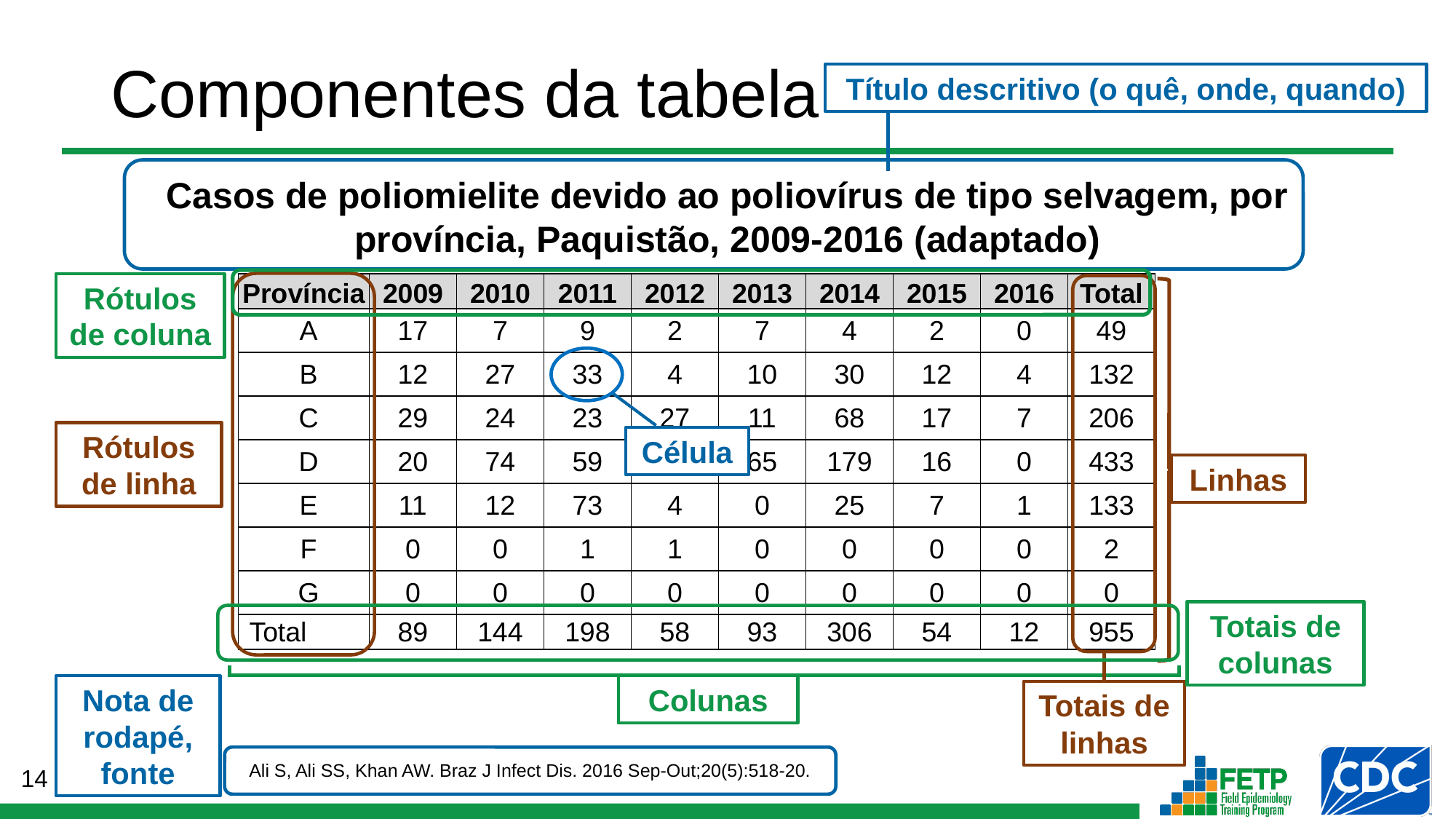

# Componentes da tabela
Título descritivo (o quê, onde, quando)

Casos de poliomielite devido ao poliovírus de tipo selvagem, por província, Paquistão, 2009-2016 (adaptado)

Rótulos de coluna

Rótulos de linha
| Província | 2009 | 2010 | 2011 | 2012 | 2013 | 2014 | 2015 | 2016 | Total |
| --- | --- | --- | --- | --- | --- | --- | --- | --- | --- |
| A | 17 | 7 | 9 | 2 | 7 | 4 | 2 | 0 | 49 |
| B | 12 | 27 | 33 | 4 | 10 | 30 | 12 | 4 | 132 |
| C | 29 | 24 | 23 | 27 | 11 | 68 | 17 | 7 | 206 |
| D | 20 | 74 | 59 | 20 | 65 | 179 | 16 | 0 | 433 |
| E | 11 | 12 | 73 | 4 | 0 | 25 | 7 | 1 | 133 |
| F | 0 | 0 | 1 | 1 | 0 | 0 | 0 | 0 | 2 |
| G | 0 | 0 | 0 | 0 | 0 | 0 | 0 | 0 | 0 |
| Total | 89 | 144 | 198 | 58 | 93 | 306 | 54 | 12 | 955 |

Totais de linhas

Linhas

Célula
Totais de colunas

Colunas
Nota de rodapé, fonte

Ali S, Ali SS, Khan AW. Braz J Infect Dis. 2016 Sep-Out;20(5):518-20.